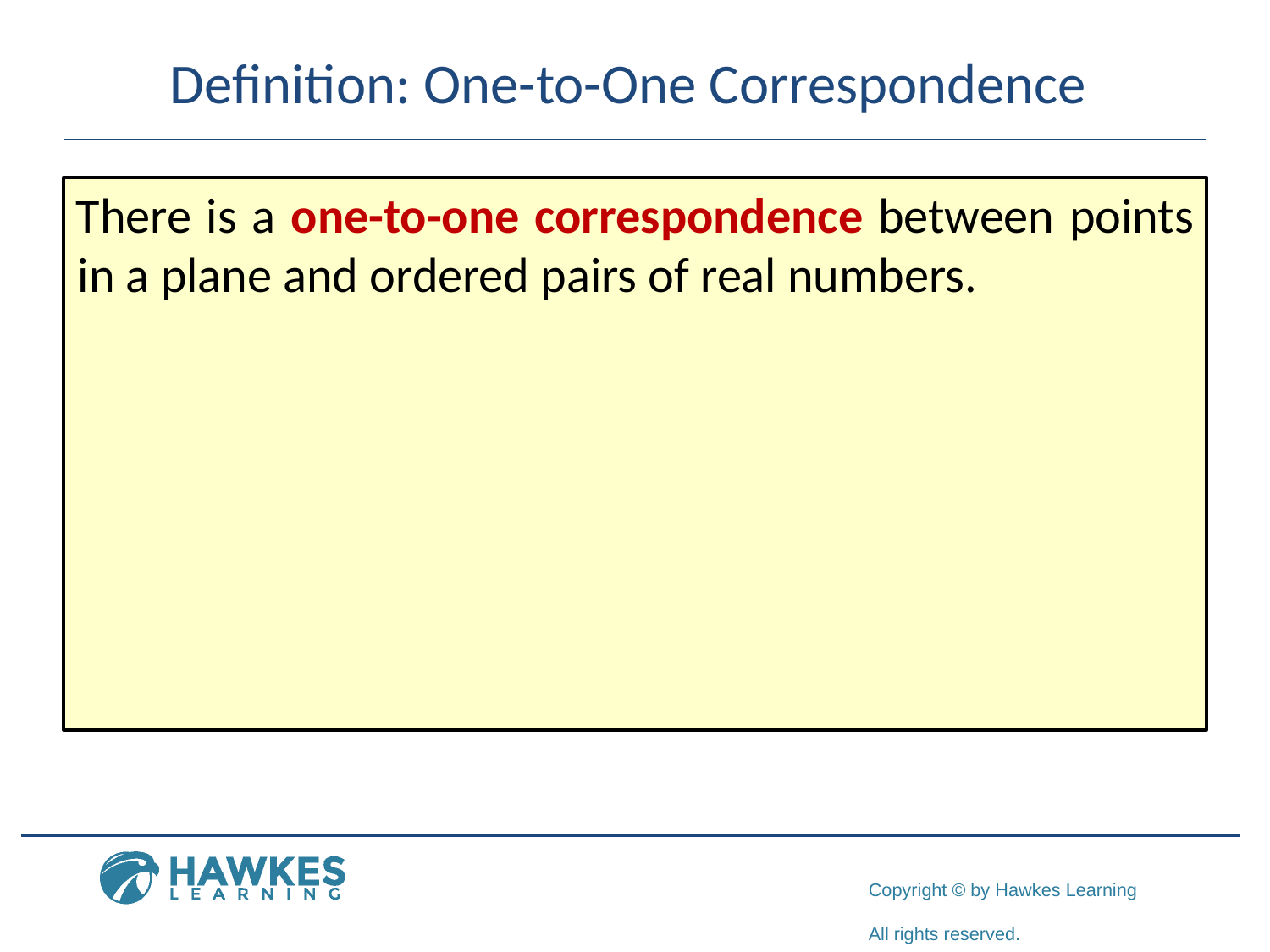

# Definition: One-to-One Correspondence
There is a one-to-one correspondence between points in a plane and ordered pairs of real numbers.